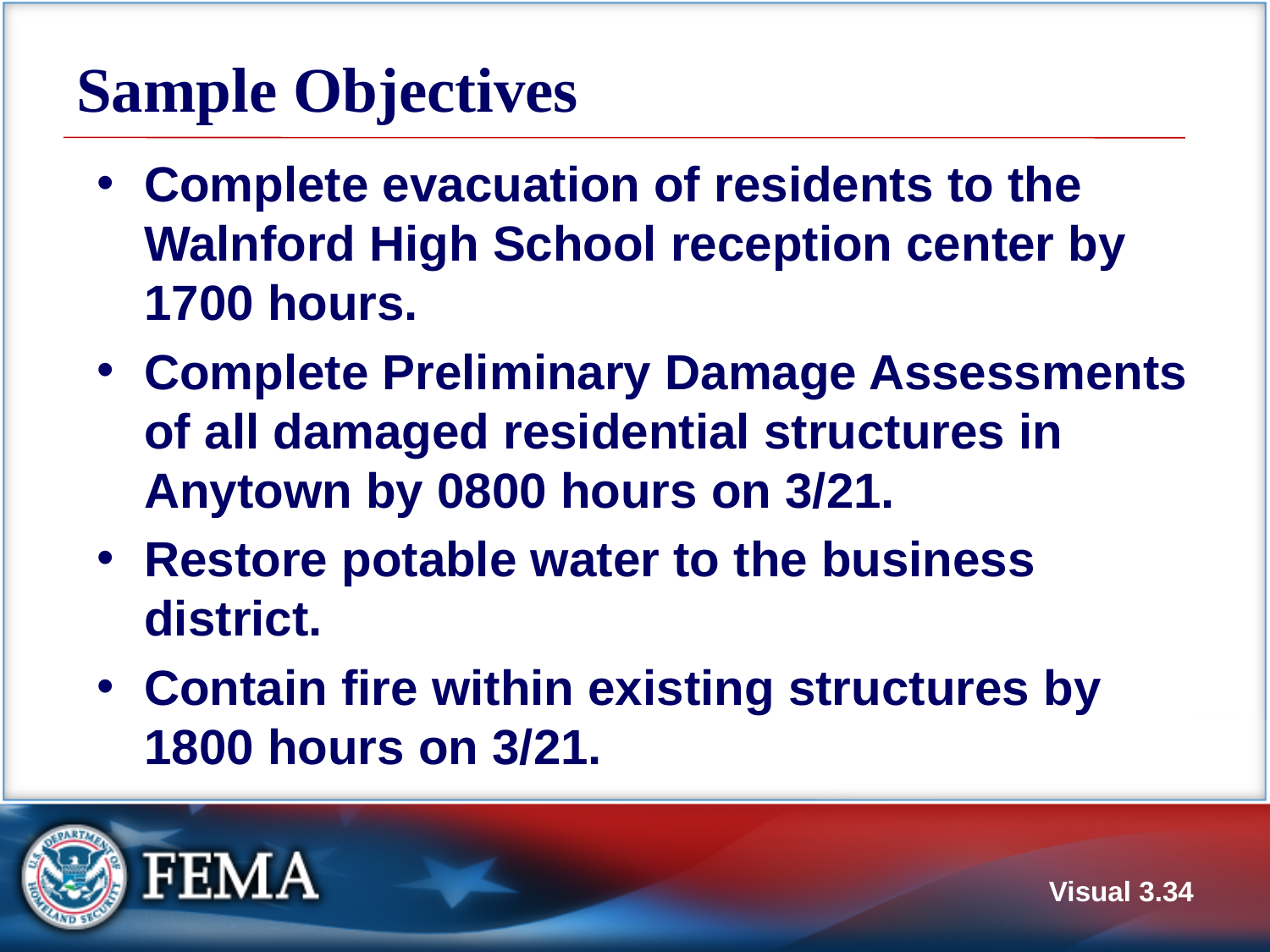

# Sample Objectives
Complete evacuation of residents to the Walnford High School reception center by 1700 hours.
Complete Preliminary Damage Assessments of all damaged residential structures in Anytown by 0800 hours on 3/21.
Restore potable water to the business district.
Contain fire within existing structures by 1800 hours on 3/21.
Visual 3.34